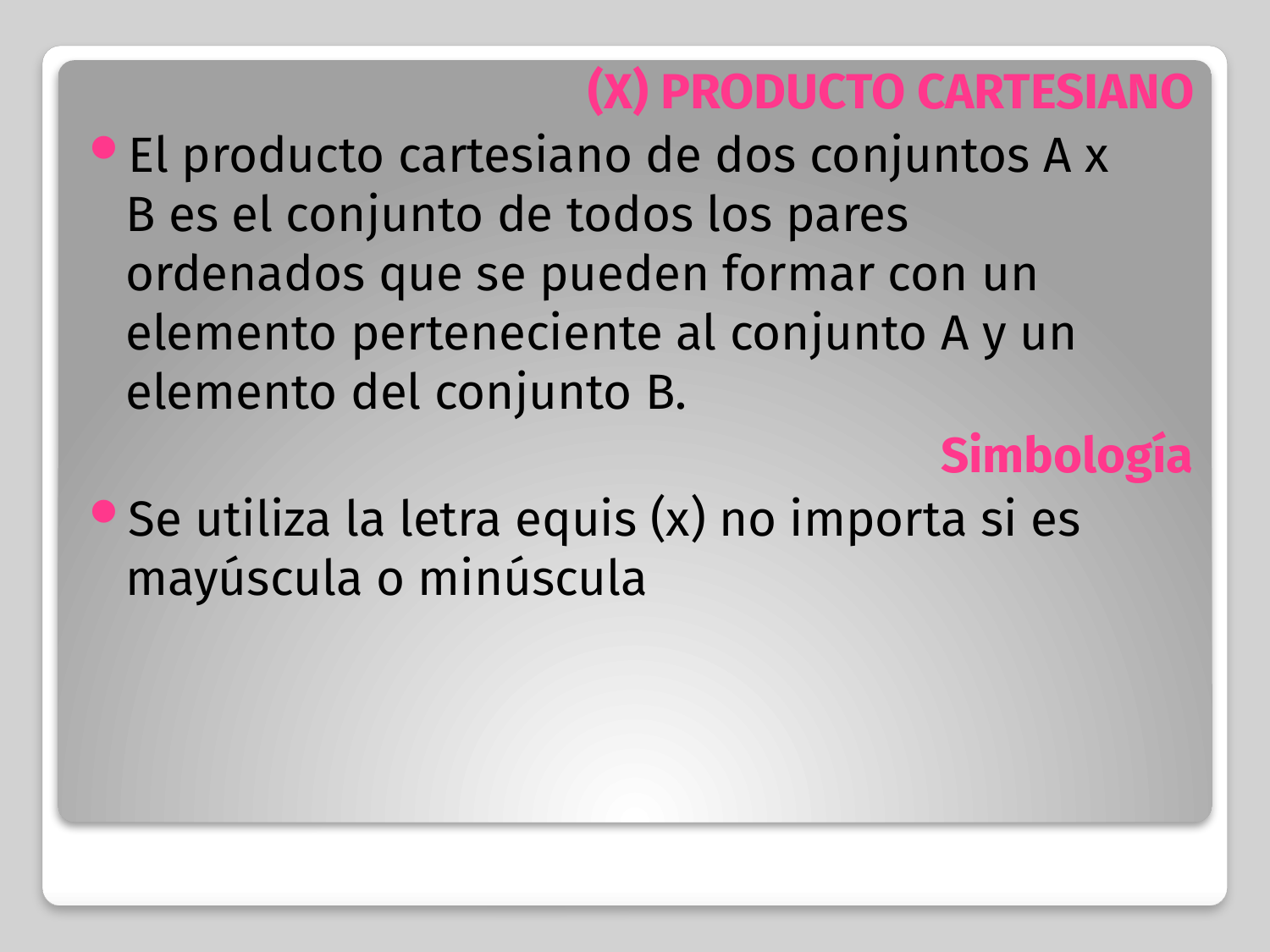

(X) PRODUCTO CARTESIANO
El producto cartesiano de dos conjuntos A x B es el conjunto de todos los pares ordenados que se pueden formar con un elemento perteneciente al conjunto A y un elemento del conjunto B.
Simbología
Se utiliza la letra equis (x) no importa si es mayúscula o minúscula